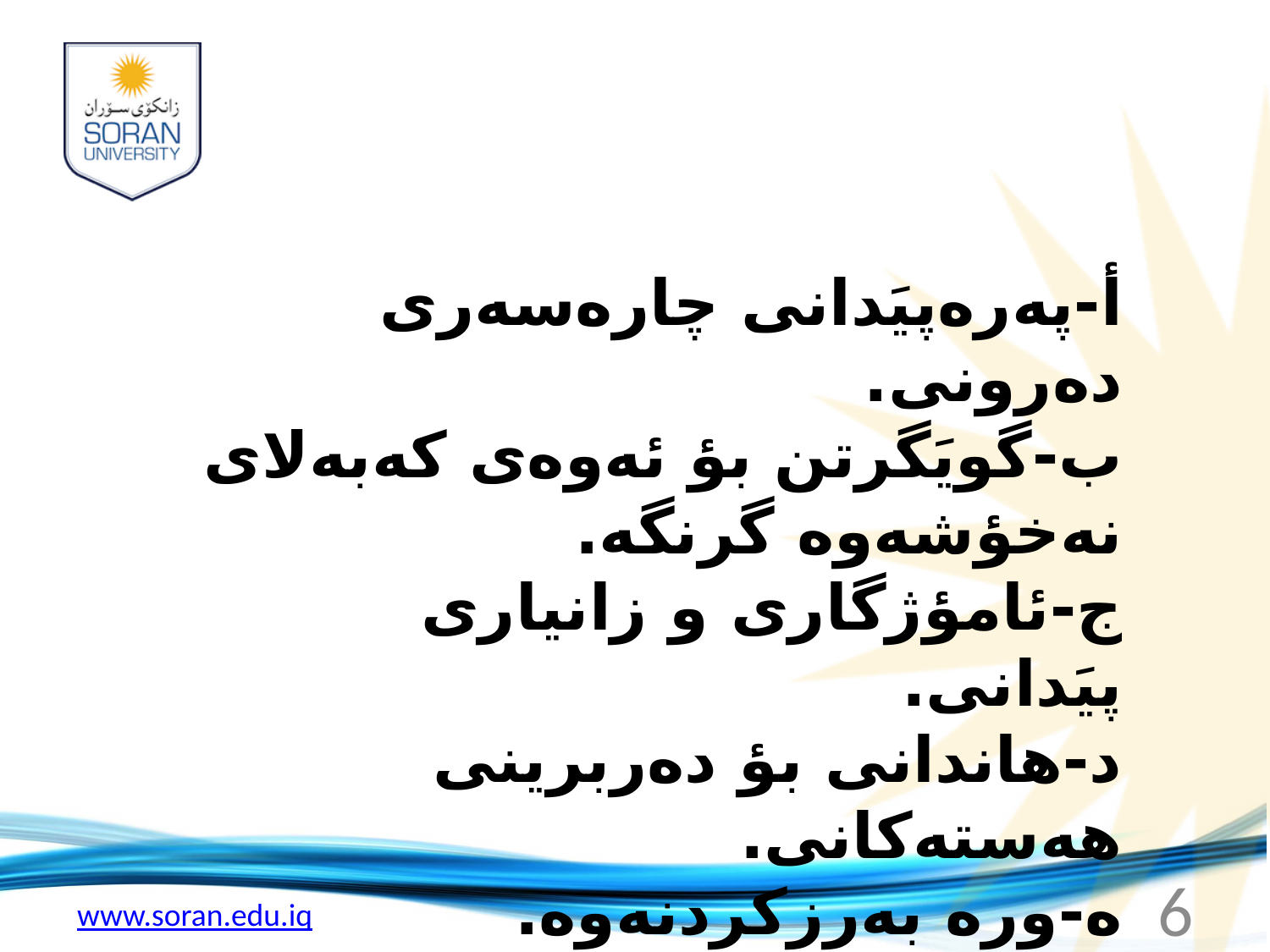

أ-په‌ره‌پيَدانى چاره‌سه‌رى ده‌رونى.
ب-گويَگرتن بؤ ئه‌وه‌ى كه‌به‌لاى نه‌خؤشه‌وه‌ گرنگه‌.
ج-ئامؤژگارى و زانيارى پيَدانى.
د-هاندانى بؤ ده‌ربرينى هه‌سته‌كانى.
ه-وره‌ به‌رزكردنه‌وه‌.
و-پيَداچوونه‌وه‌و په‌ره‌پيَد انى پشت به‌خؤ به‌ستن.
6